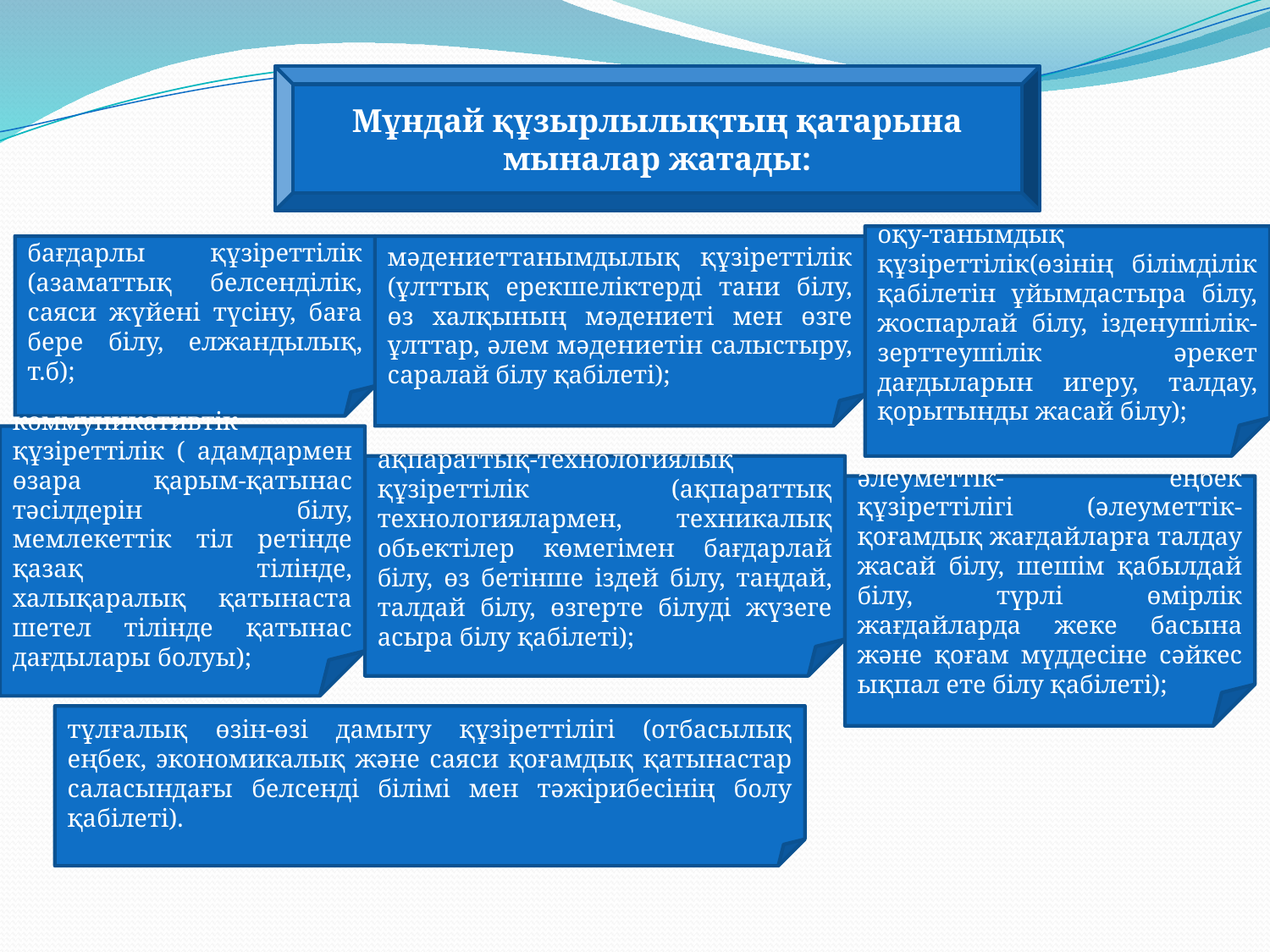

Мұндай құзырлылықтың қатарына мыналар жатады:
оқу-танымдық құзіреттілік(өзінің білімділік қабілетін ұйымдастыра білу, жоспарлай білу, ізденушілік-зерттеушілік әрекет дағдыларын игеру, талдау, қорытынды жасай білу);
бағдарлы құзіреттілік (азаматтық белсенділік, саяси жүйені түсіну, баға бере білу, елжандылық, т.б);
мәдениеттанымдылық құзіреттілік (ұлттық ерекшеліктерді тани білу, өз халқының мәдениеті мен өзге ұлттар, әлем мәдениетін салыстыру, саралай білу қабілеті);
коммуникативтік құзіреттілік ( адамдармен өзара қарым-қатынас тәсілдерін білу, мемлекеттік тіл ретінде қазақ тілінде, халықаралық қатынаста шетел тілінде қатынас дағдылары болуы);
ақпараттық-технологиялық құзіреттілік (ақпараттық технологиялармен, техникалық обьектілер көмегімен бағдарлай білу, өз бетінше іздей білу, таңдай, талдай білу, өзгерте білуді жүзеге асыра білу қабілеті);
әлеуметтік- еңбек құзіреттілігі (әлеуметтік-қоғамдық жағдайларға талдау жасай білу, шешім қабылдай білу, түрлі өмірлік жағдайларда жеке басына және қоғам мүддесіне сәйкес ықпал ете білу қабілеті);
тұлғалық өзін-өзі дамыту құзіреттілігі (отбасылық еңбек, экономикалық және саяси қоғамдық қатынастар саласындағы белсенді білімі мен тәжірибесінің болу қабілеті).